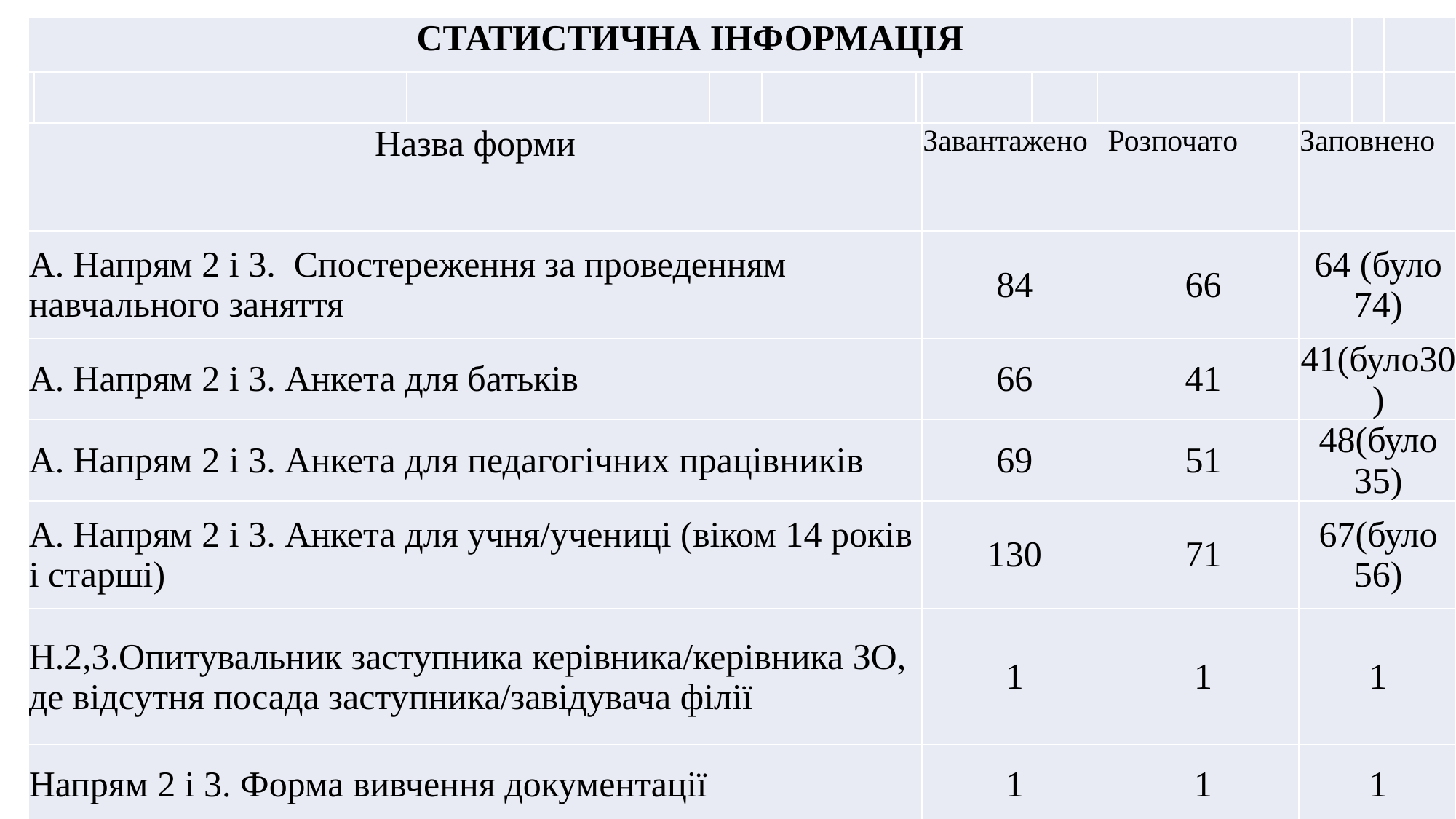

#
| СТАТИСТИЧНА ІНФОРМАЦІЯ |  |  |  |  |  |  |  |  |  |  |  |  |  |
| --- | --- | --- | --- | --- | --- | --- | --- | --- | --- | --- | --- | --- | --- |
|  |  |  |  |  |  |  |  |  |  |  |  |  |  |
| Назва форми |  |  |  |  |  |  | Завантажено |  |  | Розпочато | Заповнено |  |  |
| А. Напрям 2 і 3. Спостереження за проведенням навчального заняття |  |  |  |  |  |  | 84 |  |  | 66 | 64 (було 74) |  |  |
| А. Напрям 2 і 3. Анкета для батьків |  |  |  |  |  |  | 66 |  |  | 41 | 41(було30) |  |  |
| А. Напрям 2 і 3. Анкета для педагогічних працівників |  |  |  |  |  |  | 69 |  |  | 51 | 48(було 35) |  |  |
| А. Напрям 2 і 3. Анкета для учня/учениці (віком 14 років і старші) |  |  |  |  |  |  | 130 |  |  | 71 | 67(було 56) |  |  |
| Н.2,3.Опитувальник заступника керівника/керівника ЗО, де відсутня посада заступника/завідувача філії |  |  |  |  |  |  | 1 |  |  | 1 | 1 |  |  |
| Напрям 2 і 3. Форма вивчення документації |  |  |  |  |  |  | 1 |  |  | 1 | 1 |  |  |